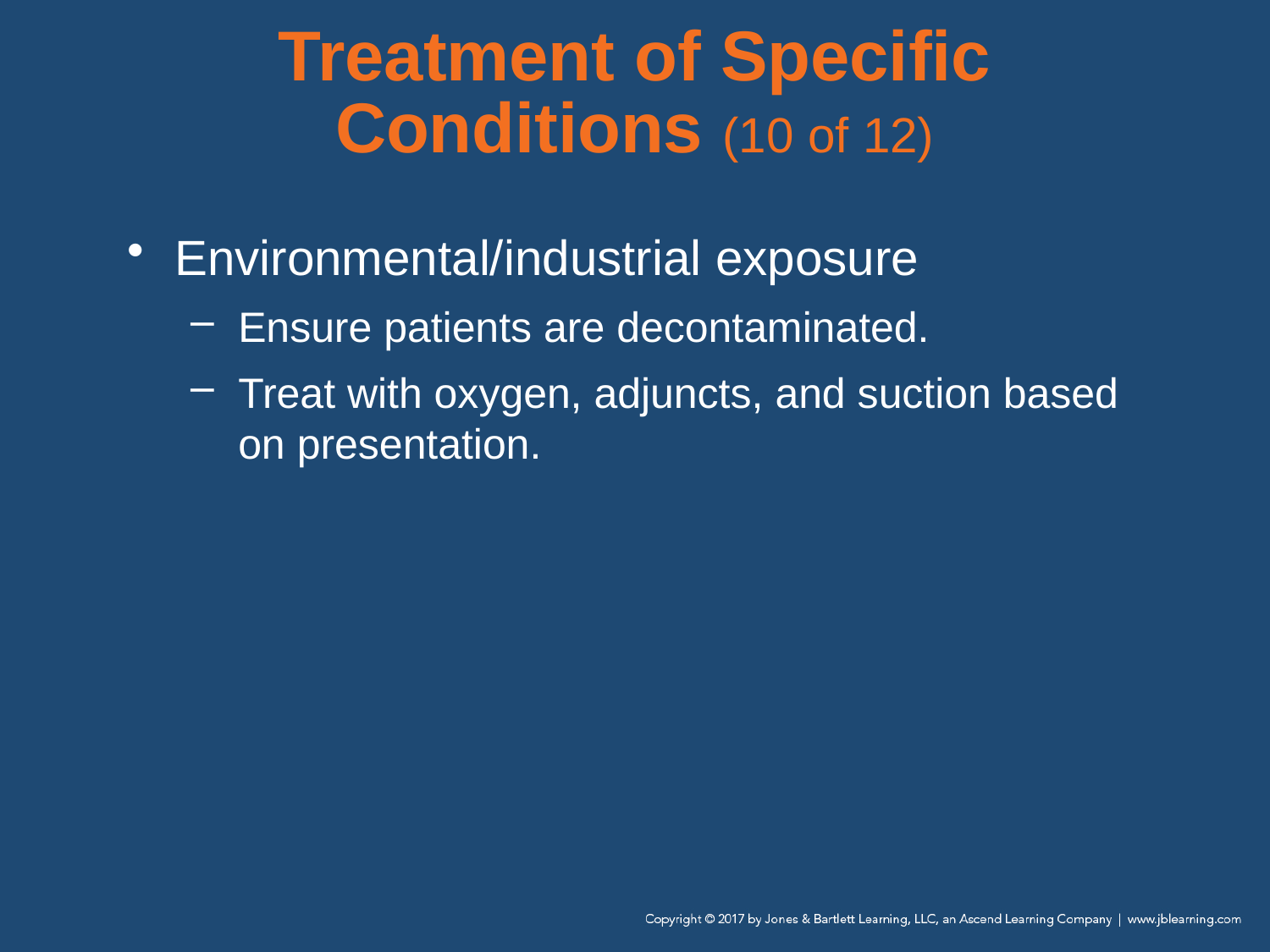

# Treatment of Specific Conditions (10 of 12)
Environmental/industrial exposure
Ensure patients are decontaminated.
Treat with oxygen, adjuncts, and suction based on presentation.